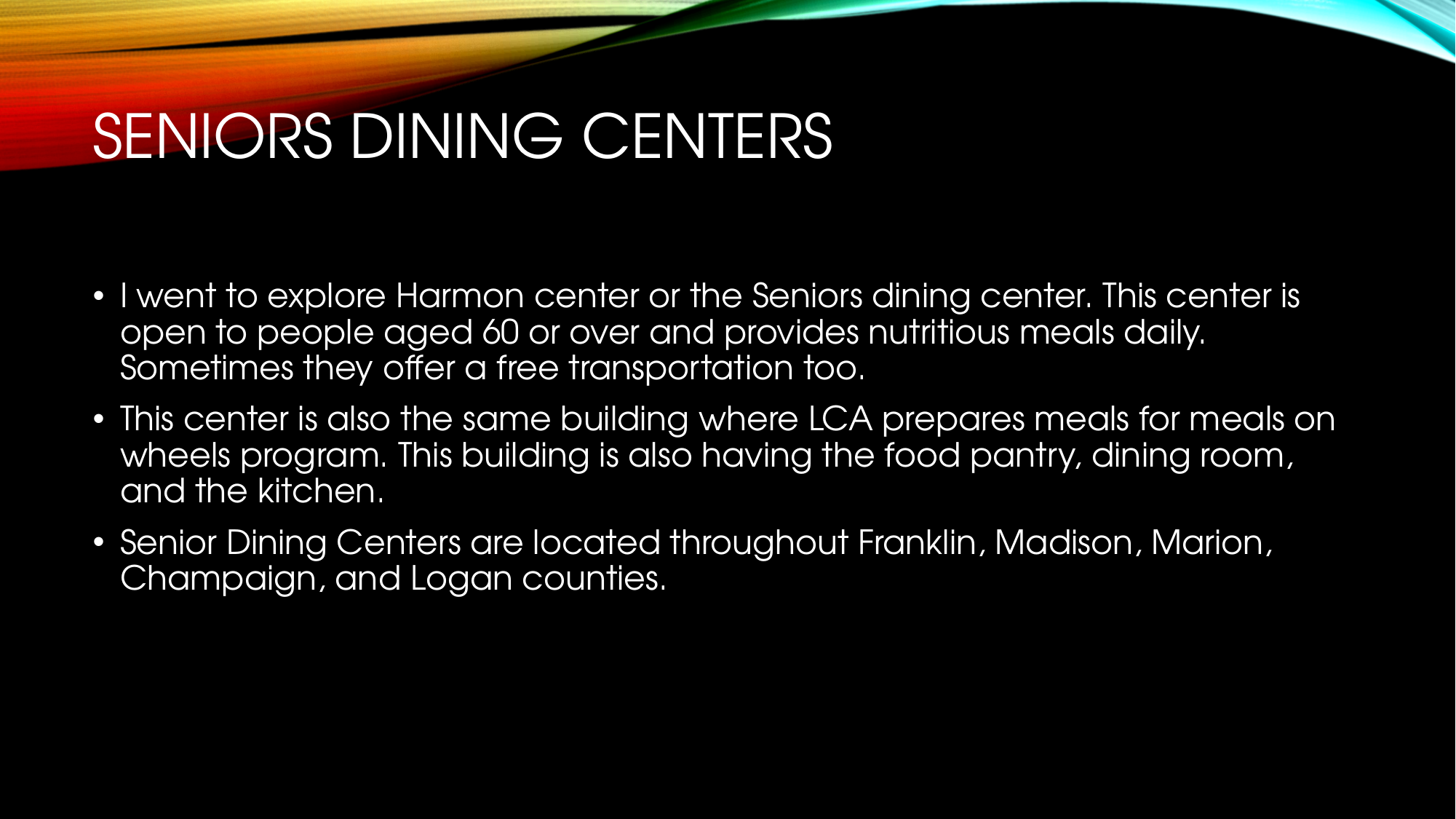

# Seniors Dining centers

I went to explore Harmon center or the Seniors dining center. This center is open to people aged 60 or over and provides nutritious meals daily. Sometimes they offer a free transportation too.
This center is also the same building where LCA prepares meals for meals on wheels program. This building is also having the food pantry, dining room, and the kitchen.
Senior Dining Centers are located throughout Franklin, Madison, Marion, Champaign, and Logan counties.